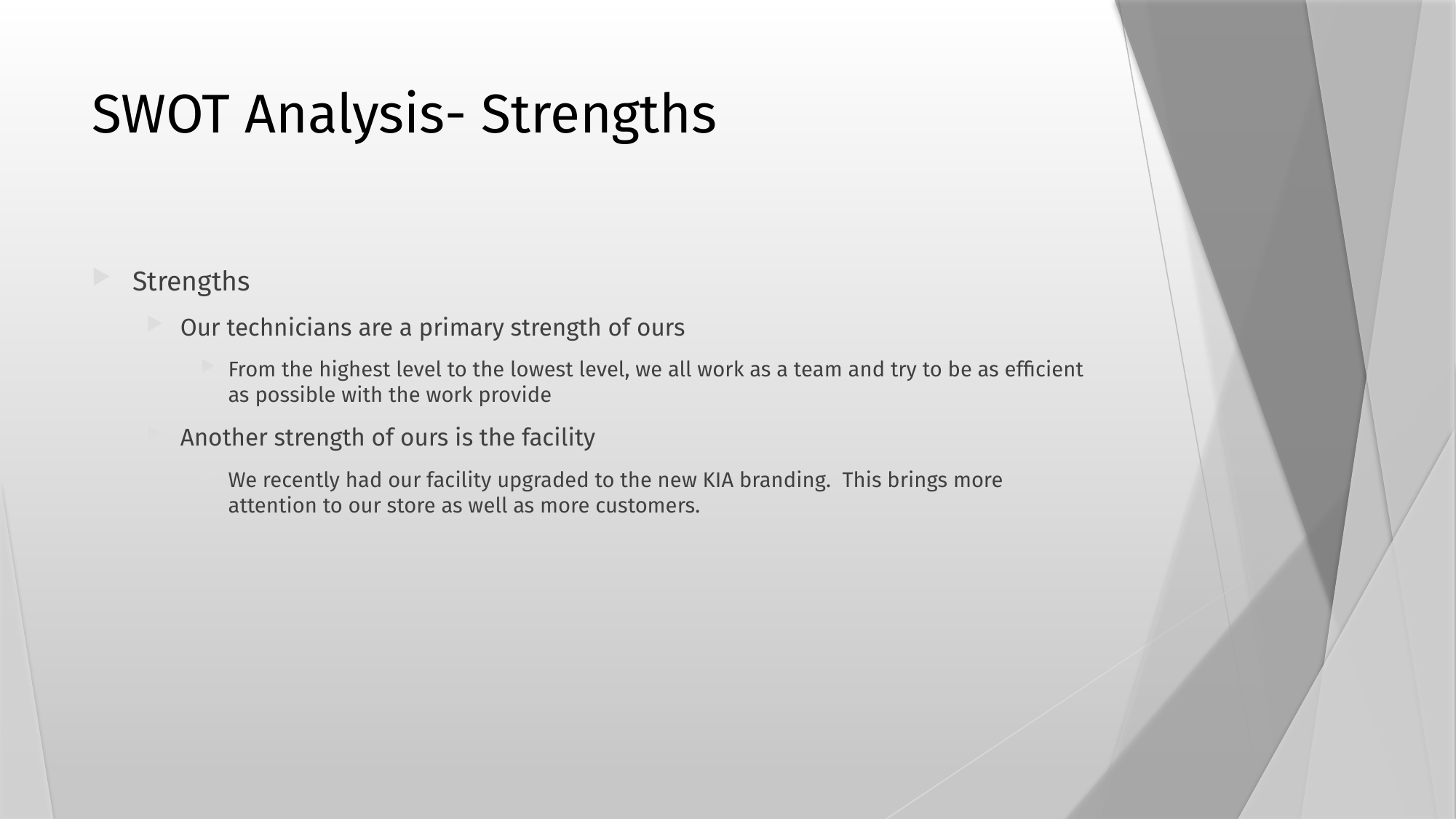

# SWOT Analysis- Strengths
Strengths
Our technicians are a primary strength of ours
From the highest level to the lowest level, we all work as a team and try to be as efficient as possible with the work provide
Another strength of ours is the facility
We recently had our facility upgraded to the new KIA branding.  This brings more attention to our store as well as more customers.